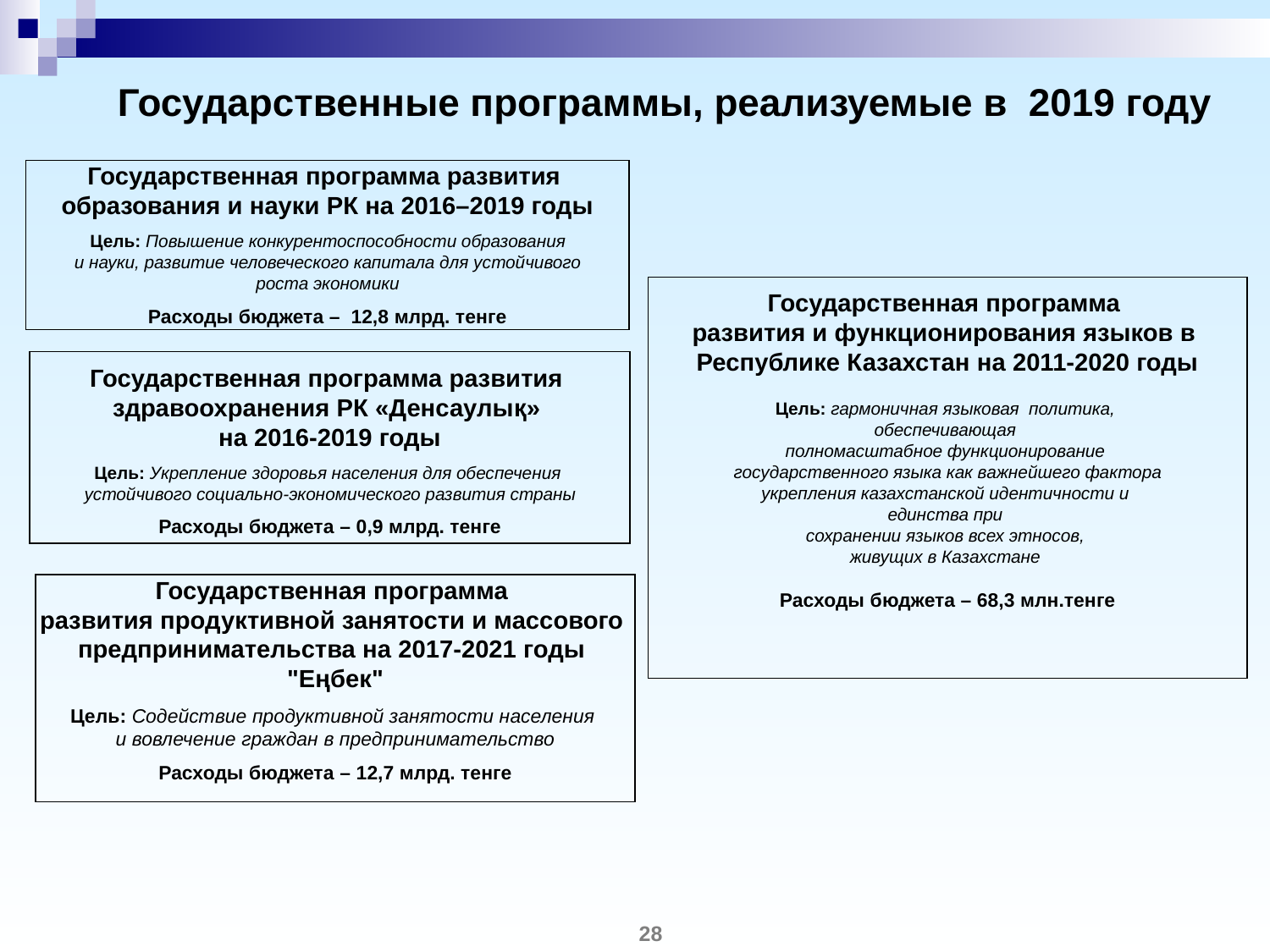

# Государственные программы, реализуемые в  2019 году

Государственная программа развития
образования и науки РК на 2016–2019 годы

Цель: Повышение конкурентоспособности образования
 и науки, развитие человеческого капитала для устойчивого
роста экономики

Расходы бюджета –  12,8 млрд. тенге

Государственная программа
развития и функционирования языков в
Республике Казахстан на 2011-2020 годы

Цель: гармоничная языковая  политика,
обеспечивающая
полномасштабное функционирование
государственного языка как важнейшего фактора
укрепления казахстанской идентичности и
единства при
сохранении языков всех этносов,
живущих в Казахстане

Расходы бюджета – 68,3 млн.тенге

Государственная программа развития
здравоохранения РК «Денсаулық»
на 2016-2019 годы

Цель: Укрепление здоровья населения для обеспечения
устойчивого социально-экономического развития страны

Расходы бюджета – 0,9 млрд. тенге

Государственная программа
развития продуктивной занятости и массового
предпринимательства на 2017-2021 годы
"Еңбек"

Цель: Содействие продуктивной занятости населения
и вовлечение граждан в предпринимательство

Расходы бюджета – 12,7 млрд. тенге

28